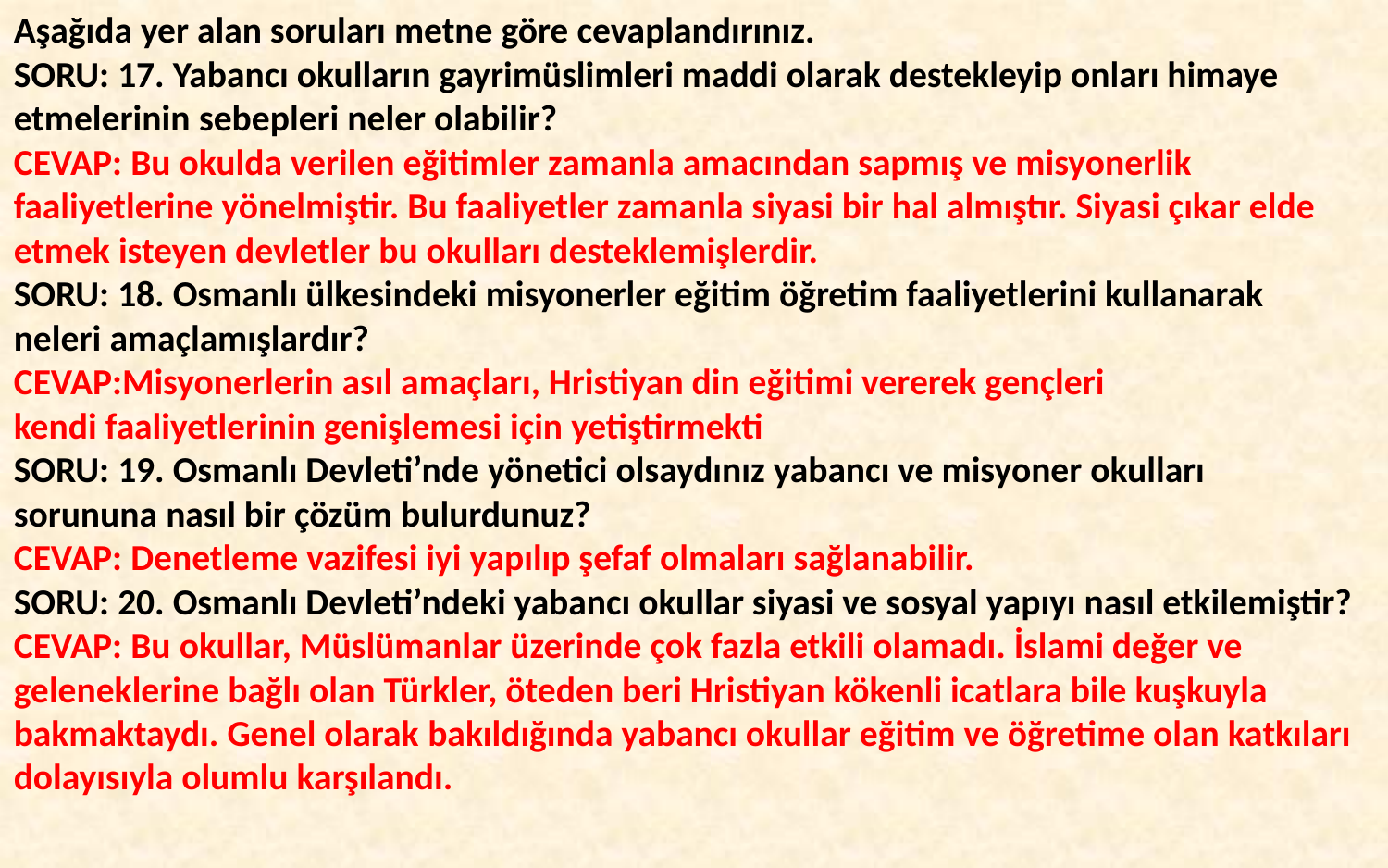

Aşağıda yer alan soruları metne göre cevaplandırınız.
SORU: 17. Yabancı okulların gayrimüslimleri maddi olarak destekleyip onları himaye etmelerinin sebepleri neler olabilir?
CEVAP: Bu okulda verilen eğitimler zamanla amacından sapmış ve misyonerlik faaliyetlerine yönelmiştir. Bu faaliyetler zamanla siyasi bir hal almıştır. Siyasi çıkar elde etmek isteyen devletler bu okulları desteklemişlerdir.
SORU: 18. Osmanlı ülkesindeki misyonerler eğitim öğretim faaliyetlerini kullanarak neleri amaçlamışlardır?
CEVAP:Misyonerlerin asıl amaçları, Hristiyan din eğitimi vererek gençleri kendi faaliyetlerinin genişlemesi için yetiştirmekti
SORU: 19. Osmanlı Devleti’nde yönetici olsaydınız yabancı ve misyoner okulları sorununa nasıl bir çözüm bulurdunuz?
CEVAP: Denetleme vazifesi iyi yapılıp şefaf olmaları sağlanabilir.
SORU: 20. Osmanlı Devleti’ndeki yabancı okullar siyasi ve sosyal yapıyı nasıl etkilemiştir?
CEVAP: Bu okullar, Müslümanlar üzerinde çok fazla etkili olamadı. İslami değer ve geleneklerine bağlı olan Türkler, öteden beri Hristiyan kökenli icatlara bile kuşkuyla bakmaktaydı. Genel olarak bakıldığında yabancı okullar eğitim ve öğretime olan katkıları dolayısıyla olumlu karşılandı.